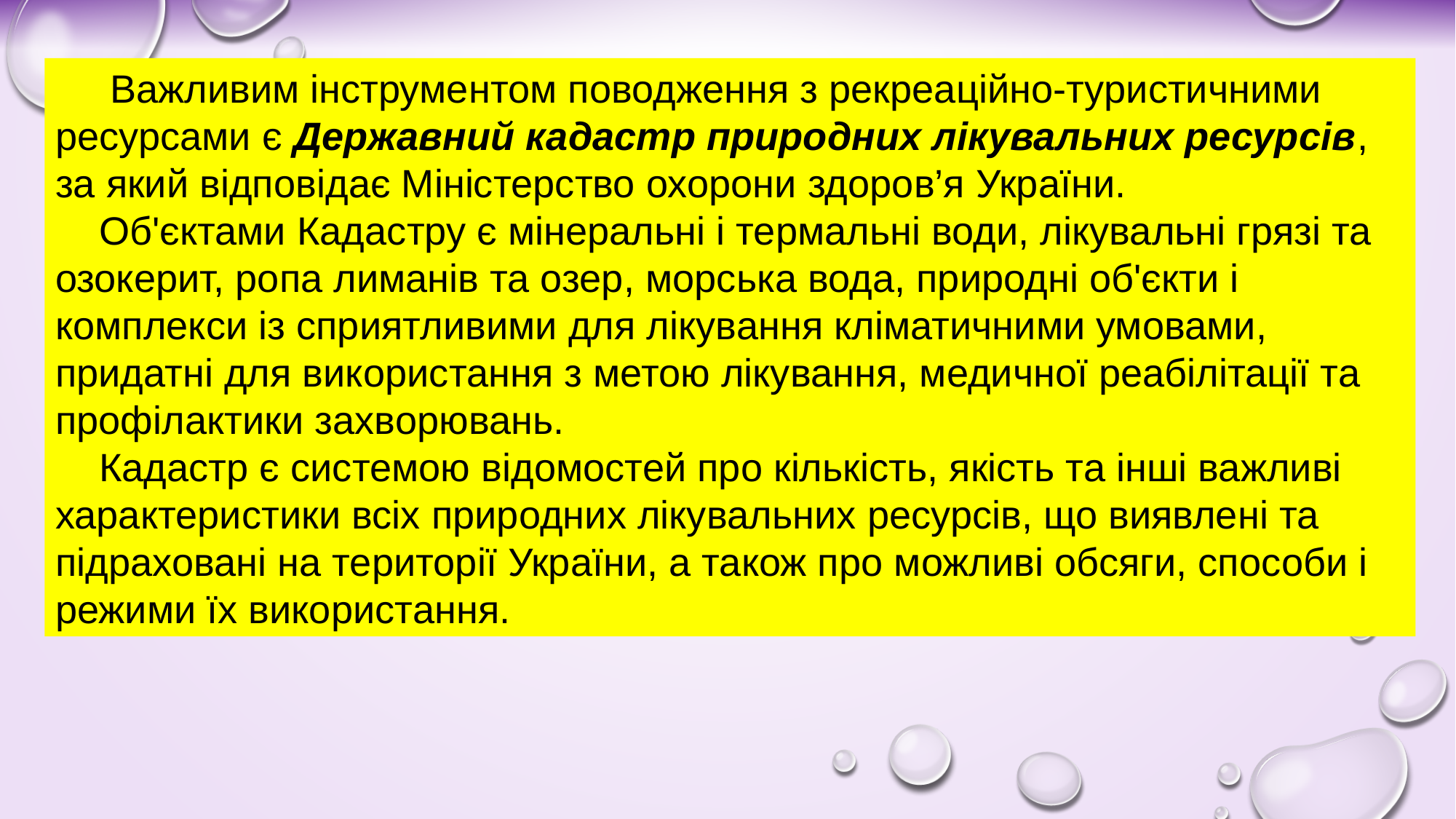

Важливим інструментом поводження з рекреаційно-туристичними ресурсами є Державний кадастр природних лікувальних ресурсів, за який відповідає Міністерство охорони здоров’я України.
    Об'єктами Кадастру є мінеральні і термальні води, лікувальні грязі та озокерит, ропа лиманів та озер, морська вода, природні об'єкти і комплекси із сприятливими для лікування кліматичними умовами, придатні для використання з метою лікування, медичної реабілітації та профілактики захворювань.
    Кадастр є системою відомостей про кількість, якість та інші важливі характеристики всіх природних лікувальних ресурсів, що виявлені та підраховані на території України, а також про можливі обсяги, способи і режими їх використання.